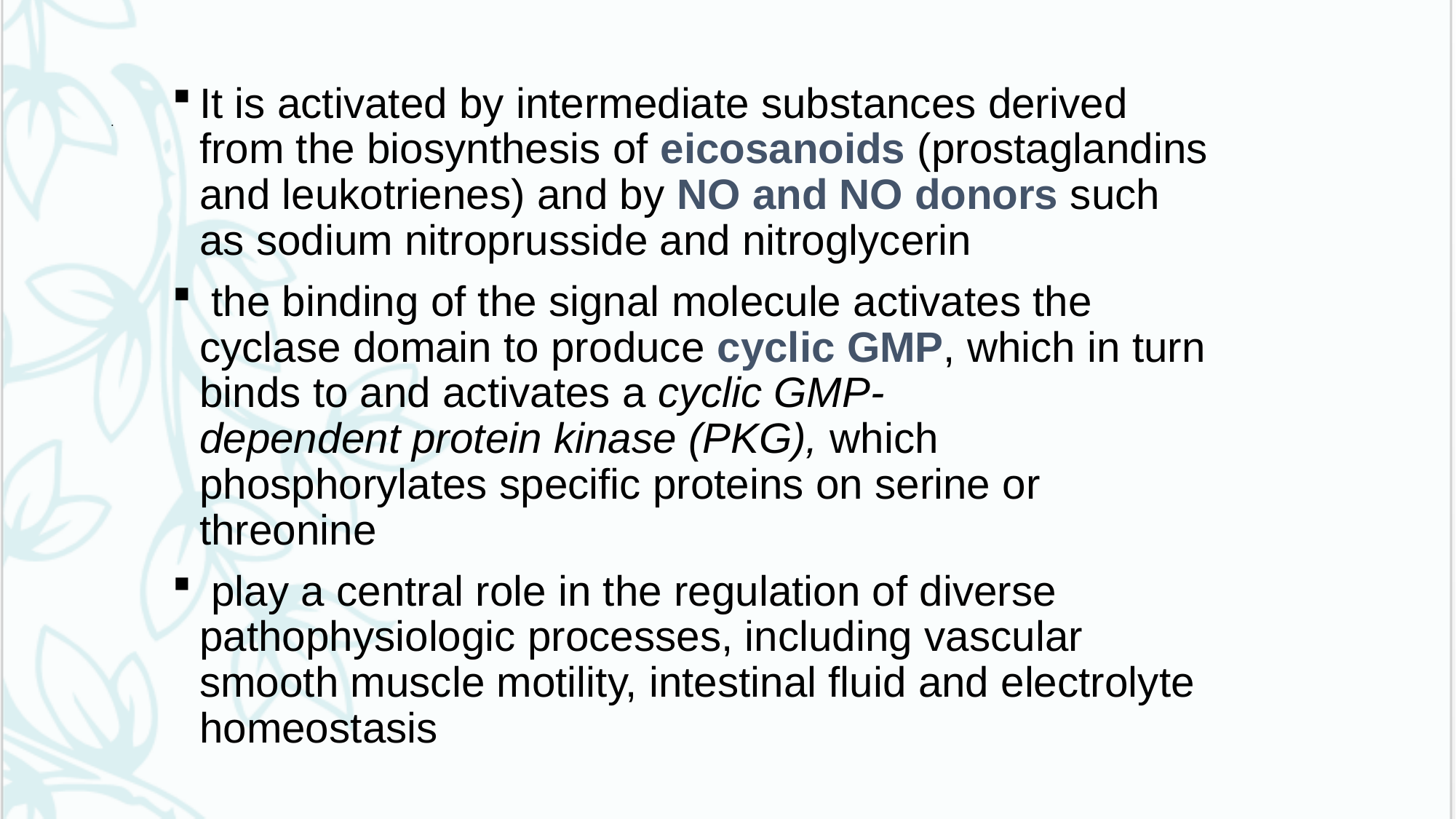

# .
It is activated by intermediate substances derived from the biosynthesis of eicosanoids (prostaglandins and leukotrienes) and by NO and NO donors such as sodium nitroprusside and nitroglycerin
 the binding of the signal molecule activates the cyclase domain to produce cyclic GMP, which in turn binds to and activates a cyclic GMP-dependent protein kinase (PKG), which phosphorylates specific proteins on serine or threonine
 play a central role in the regulation of diverse pathophysiologic processes, including vascular smooth muscle motility, intestinal fluid and electrolyte homeostasis